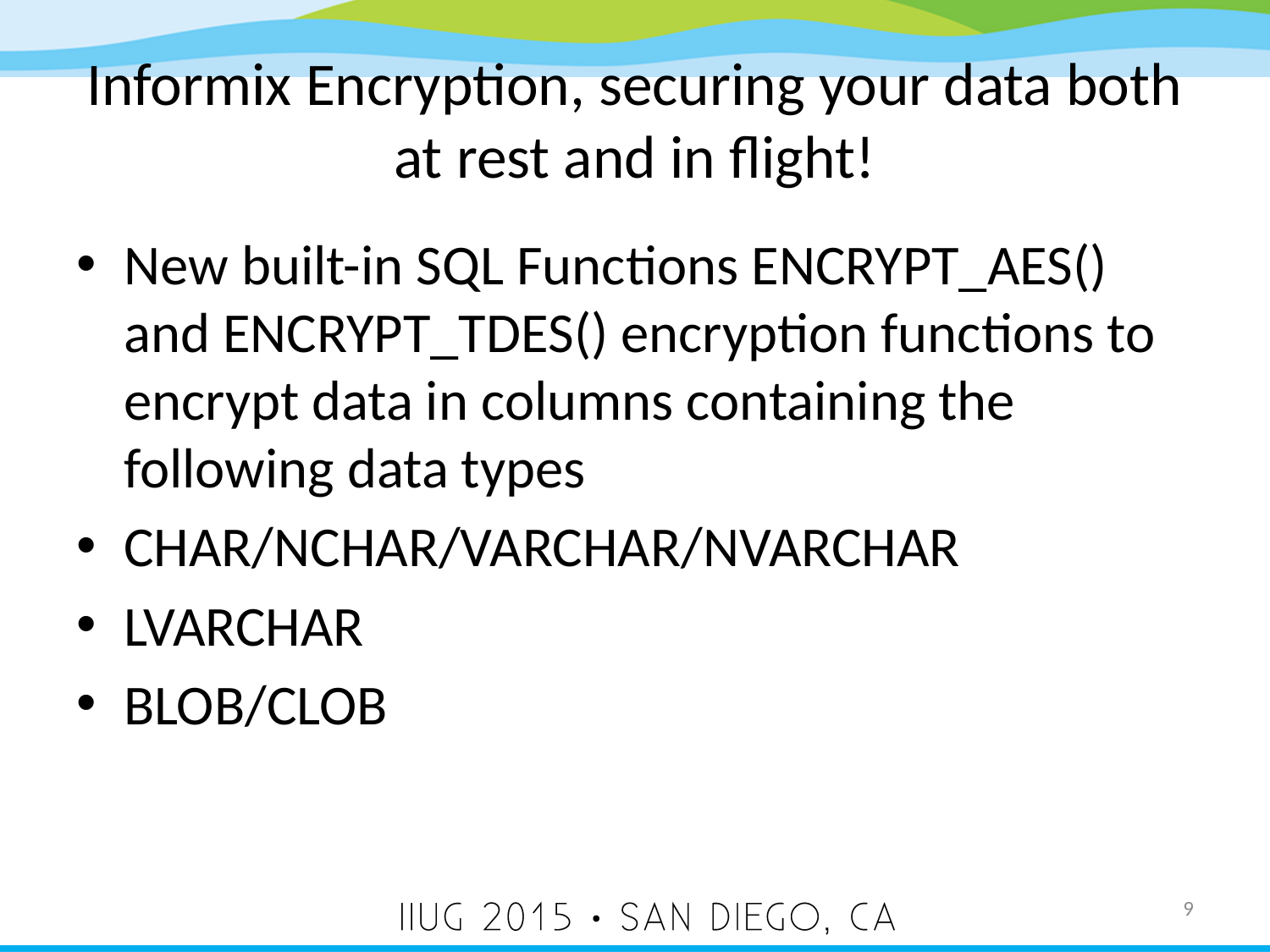

# Informix Encryption, securing your data both at rest and in flight!
New built-in SQL Functions ENCRYPT_AES() and ENCRYPT_TDES() encryption functions to encrypt data in columns containing the following data types
CHAR/NCHAR/VARCHAR/NVARCHAR
LVARCHAR
BLOB/CLOB
9